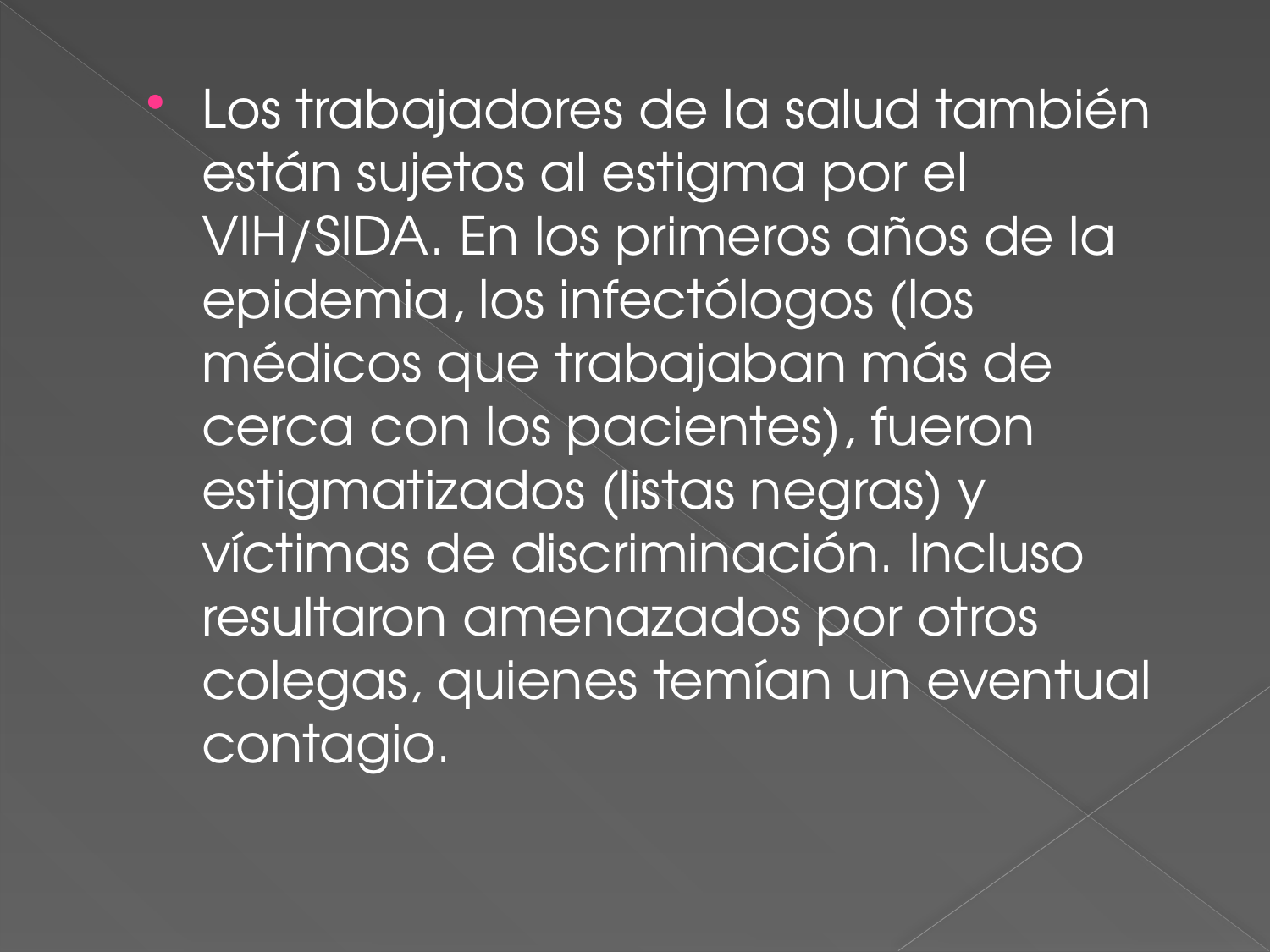

Los trabajadores de la salud también están sujetos al estigma por el VIH/SIDA. En los primeros años de la epidemia, los infectólogos (los médicos que trabajaban más de cerca con los pacientes), fueron estigmatizados (listas negras) y víctimas de discriminación. Incluso resultaron amenazados por otros colegas, quienes temían un eventual contagio.